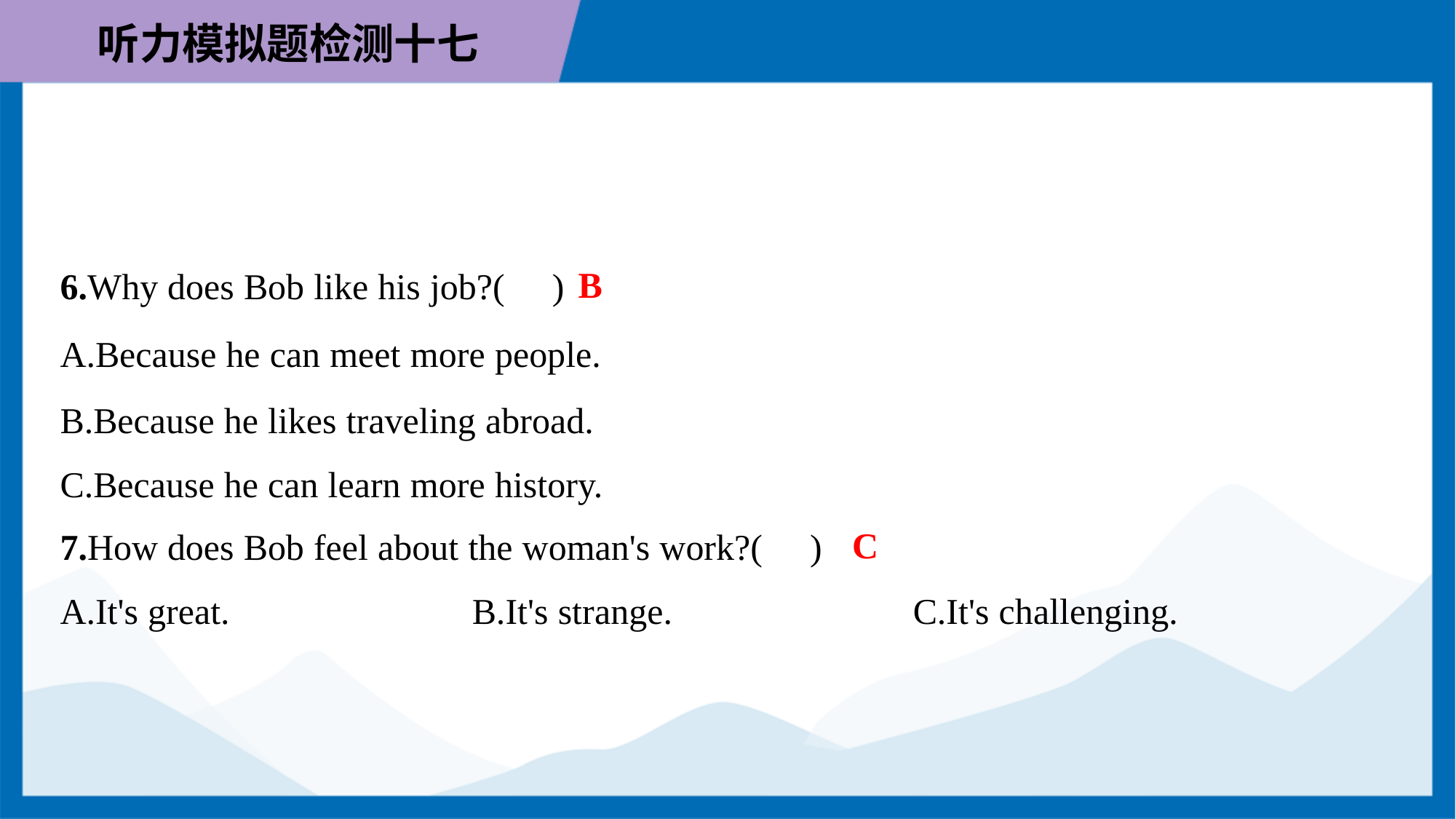

B
6.Why does Bob like his job?(     )
A.Because he can meet more people.
B.Because he likes traveling abroad.
C.Because he can learn more history.
C
7.How does Bob feel about the woman's work?(     )
A.It's great.	B.It's strange.	C.It's challenging.